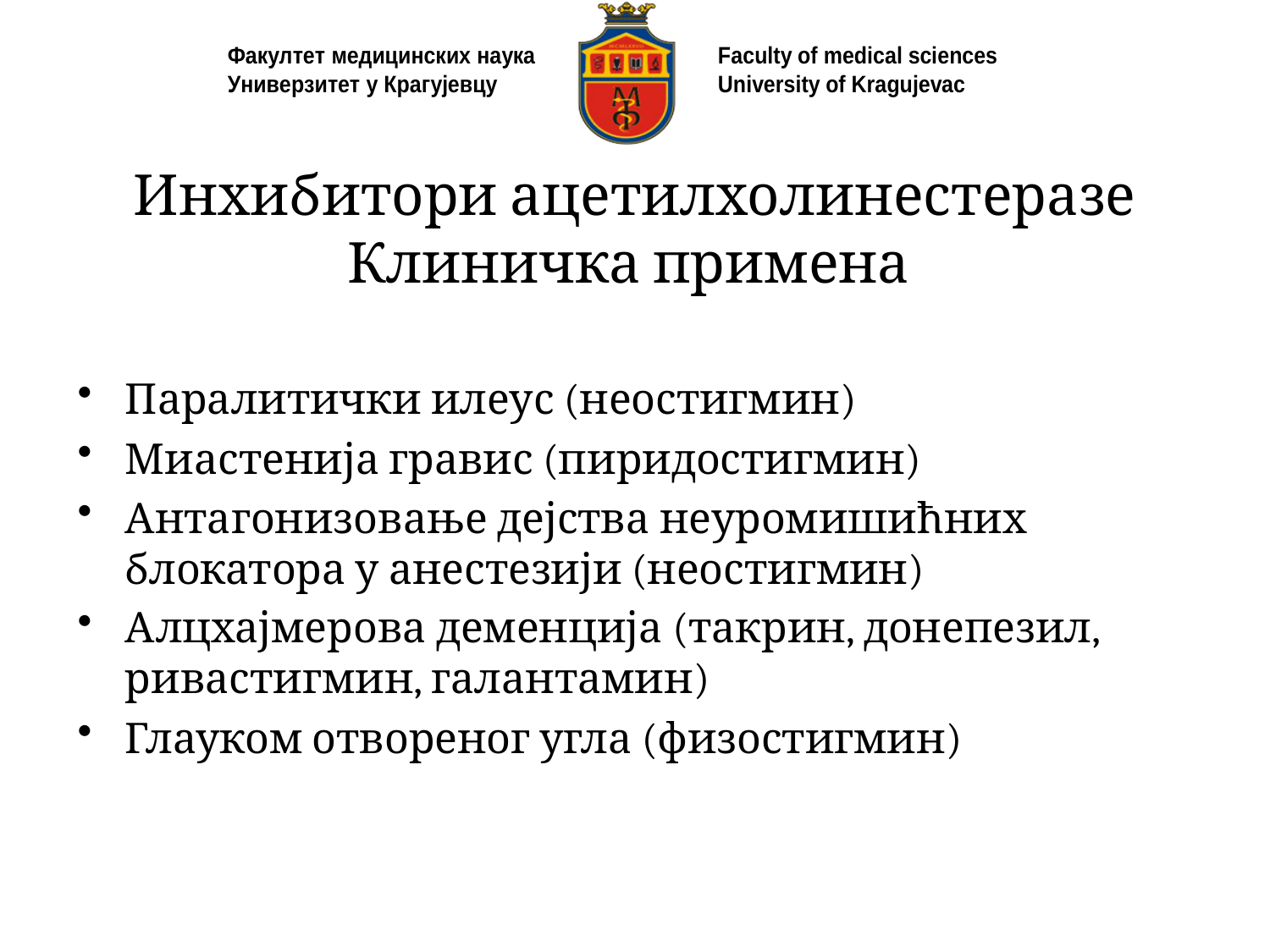

# Инхибитори ацетилхолинестеразе Клиничка примена
Паралитички илеус (неостигмин)
Миастенија гравис (пиридостигмин)
Антагонизовање дејства неуромишићних блокатора у анестезији (неостигмин)
Алцхајмерова деменција (такрин, донепезил, ривастигмин, галантамин)
Глауком отвореног угла (физостигмин)